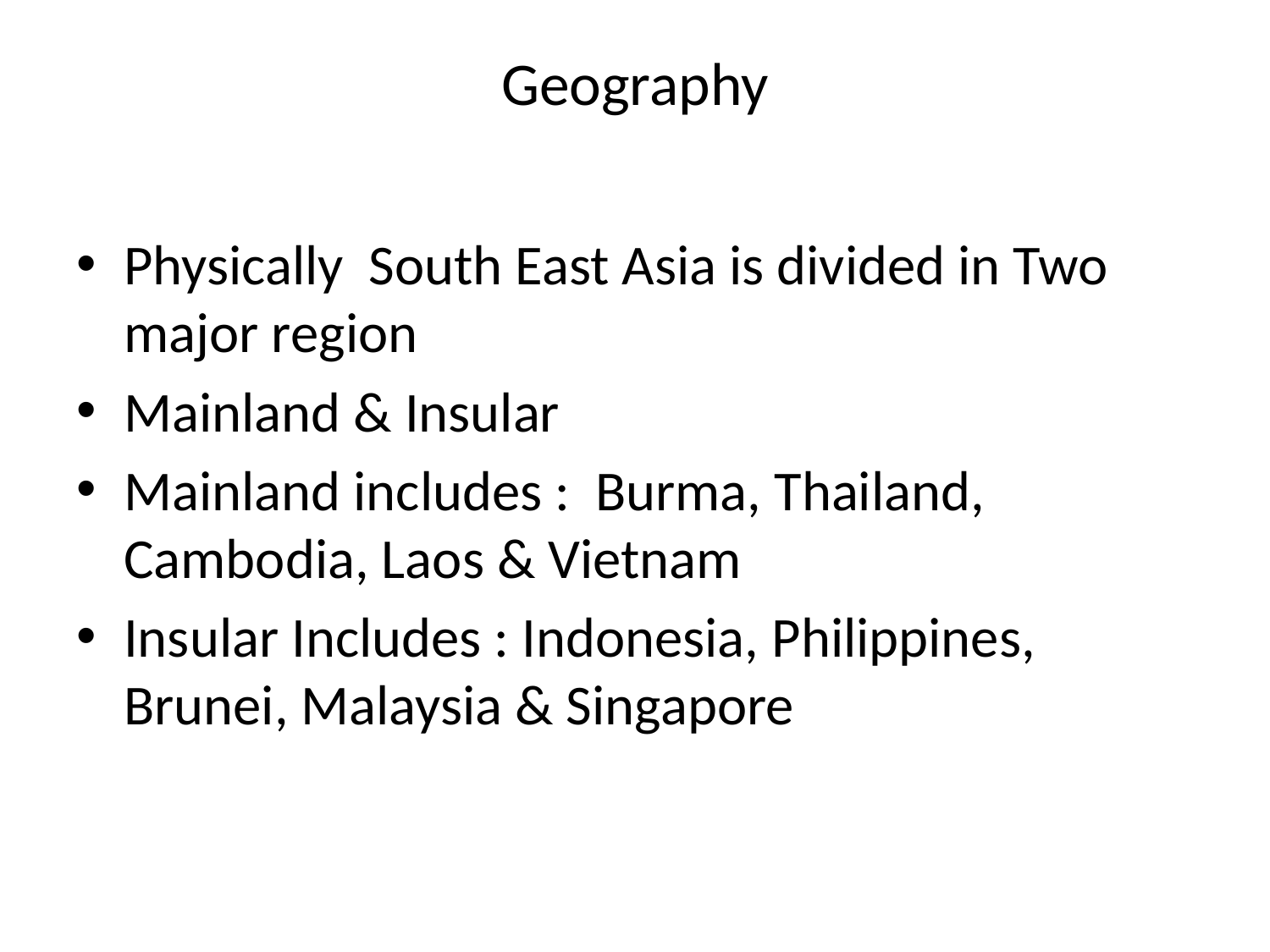

# Geography
Physically  South East Asia is divided in Two major region
Mainland & Insular
Mainland includes :  Burma, Thailand, Cambodia, Laos & Vietnam
Insular Includes : Indonesia, Philippines, Brunei, Malaysia & Singapore